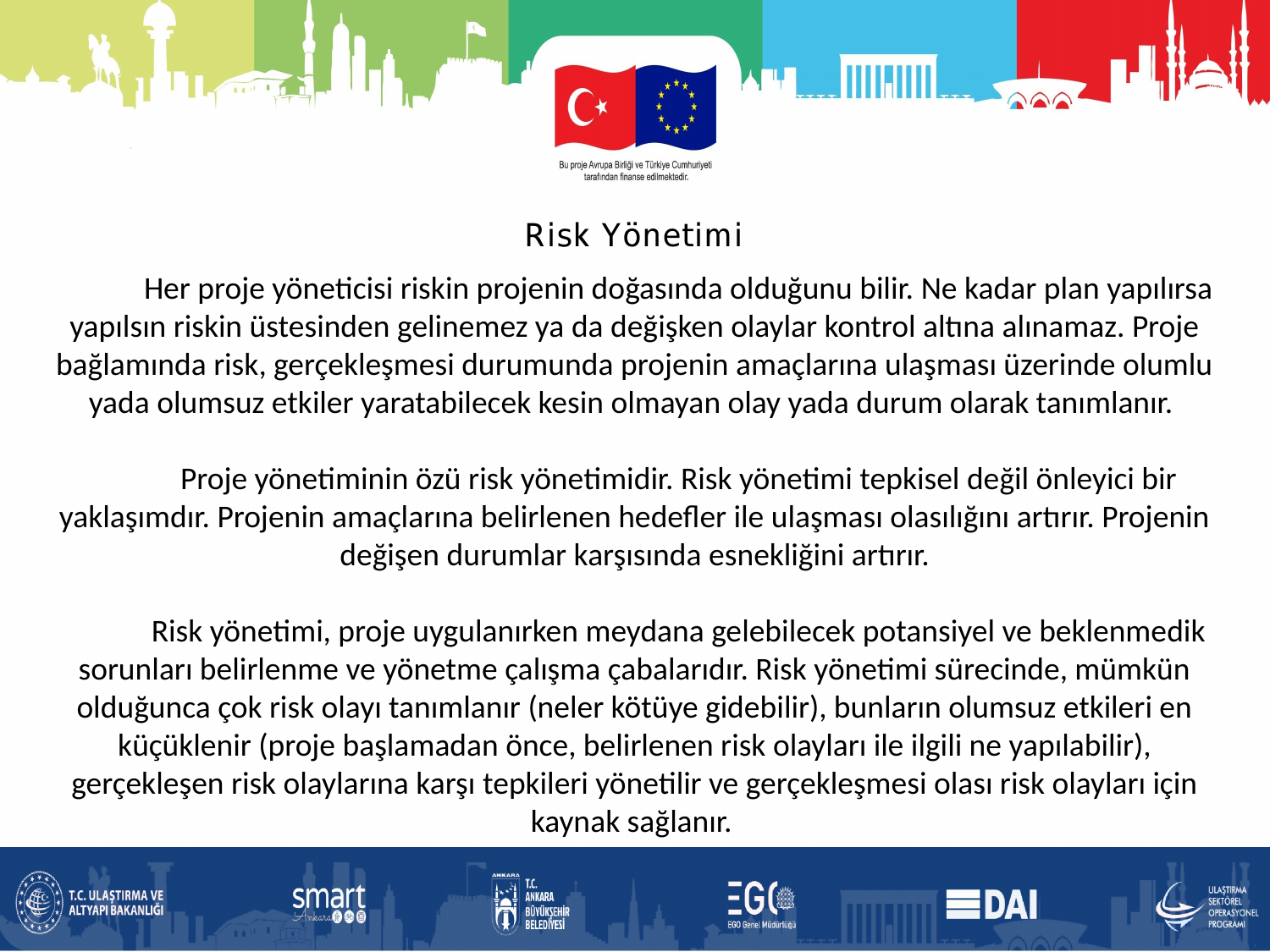

Risk Yönetimi
Her proje yöneticisi riskin projenin doğasında olduğunu bilir. Ne kadar plan yapılırsa yapılsın riskin üstesinden gelinemez ya da değişken olaylar kontrol altına alınamaz. Proje bağlamında risk, gerçekleşmesi durumunda projenin amaçlarına ulaşması üzerinde olumlu yada olumsuz etkiler yaratabilecek kesin olmayan olay yada durum olarak tanımlanır.

Proje yönetiminin özü risk yönetimidir. Risk yönetimi tepkisel değil önleyici bir yaklaşımdır. Projenin amaçlarına belirlenen hedefler ile ulaşması olasılığını artırır. Projenin değişen durumlar karşısında esnekliğini artırır.

Risk yönetimi, proje uygulanırken meydana gelebilecek potansiyel ve beklenmedik sorunları belirlenme ve yönetme çalışma çabalarıdır. Risk yönetimi sürecinde, mümkün olduğunca çok risk olayı tanımlanır (neler kötüye gidebilir), bunların olumsuz etkileri en küçüklenir (proje başlamadan önce, belirlenen risk olayları ile ilgili ne yapılabilir), gerçekleşen risk olaylarına karşı tepkileri yönetilir ve gerçekleşmesi olası risk olayları için kaynak sağlanır.